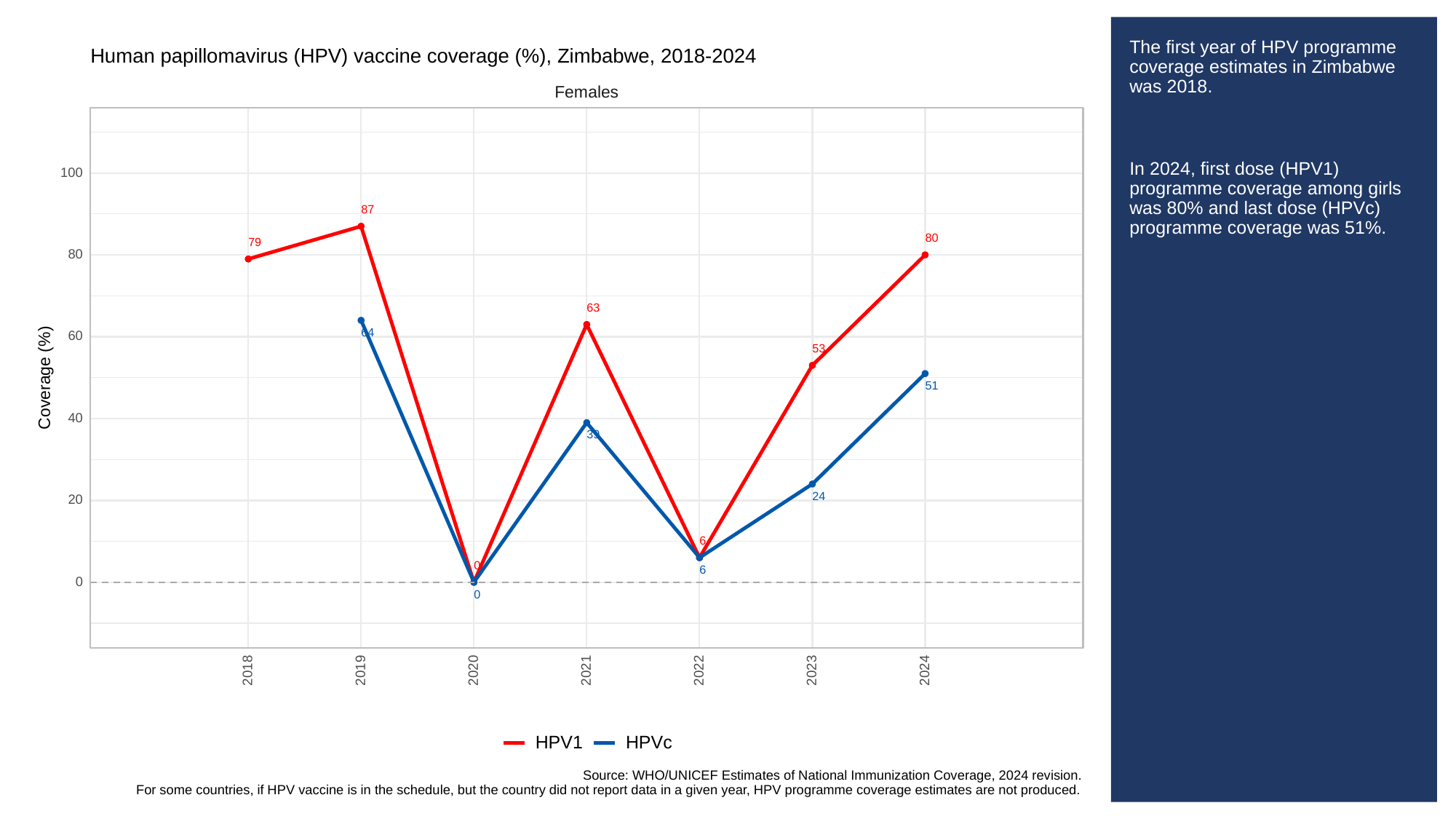

# The first year of HPV programme coverage estimates in Zimbabwe was 2018.

In 2024, first dose (HPV1) programme coverage among girls was 80% and last dose (HPVc) programme coverage was 51%.

Human papillomavirus (HPV) vaccine coverage (%), Zimbabwe, 2018-2024
Females

100

87

80
79
80

63

64
60

53

Coverage (%)

51
40

39

24
20

6

0
6
0

0

2023
2018
2019
2020
2021
2022
2024
HPVc
HPV1

Source: WHO/UNICEF Estimates of National Immunization Coverage, 2024 revision.
For some countries, if HPV vaccine is in the schedule, but the country did not report data in a given year, HPV programme coverage estimates are not produced.